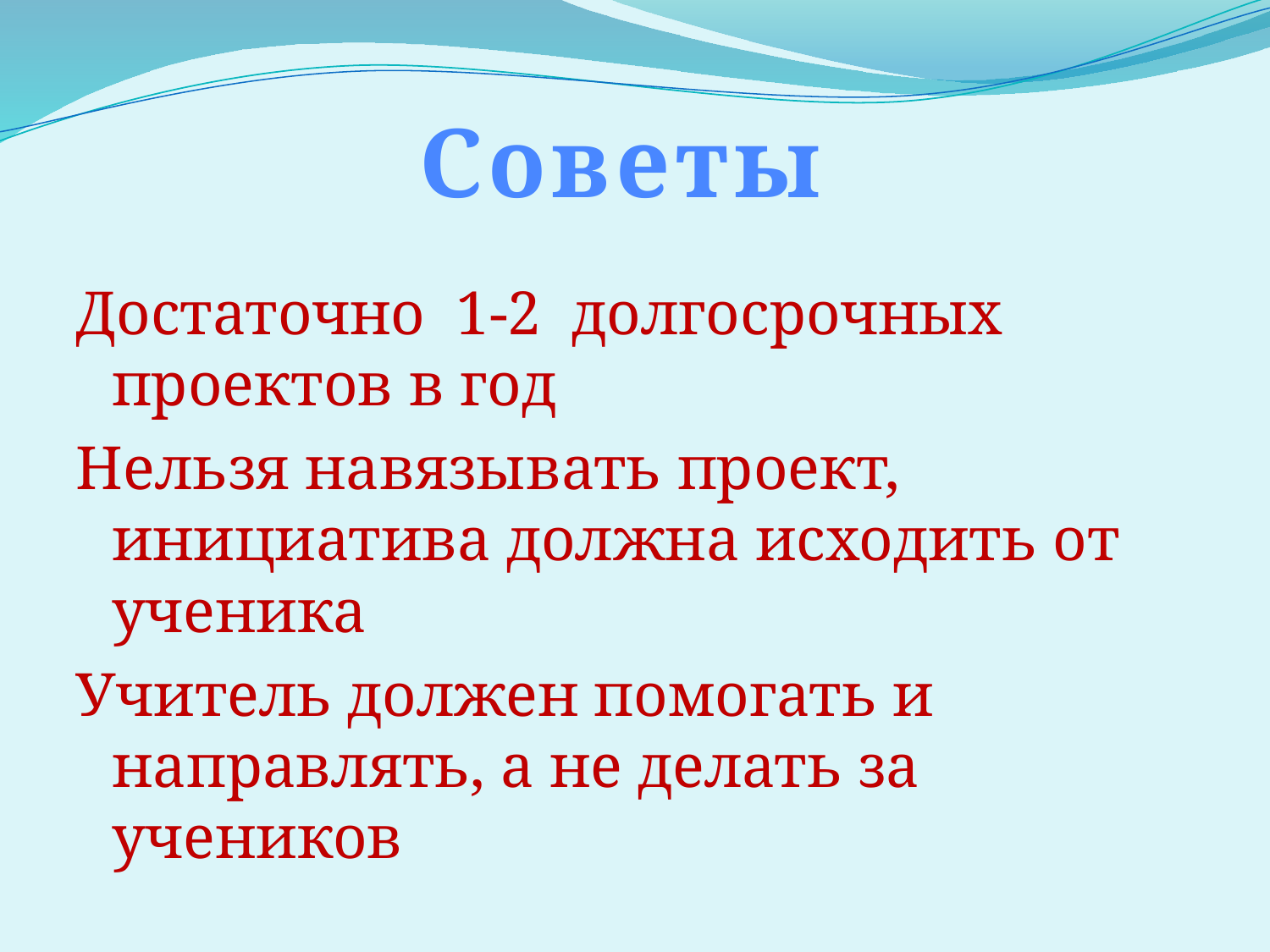

Советы
#
Достаточно  1-2  долгосрочных проектов в год
Нельзя навязывать проект, инициатива должна исходить от ученика
Учитель должен помогать и направлять, а не делать за учеников